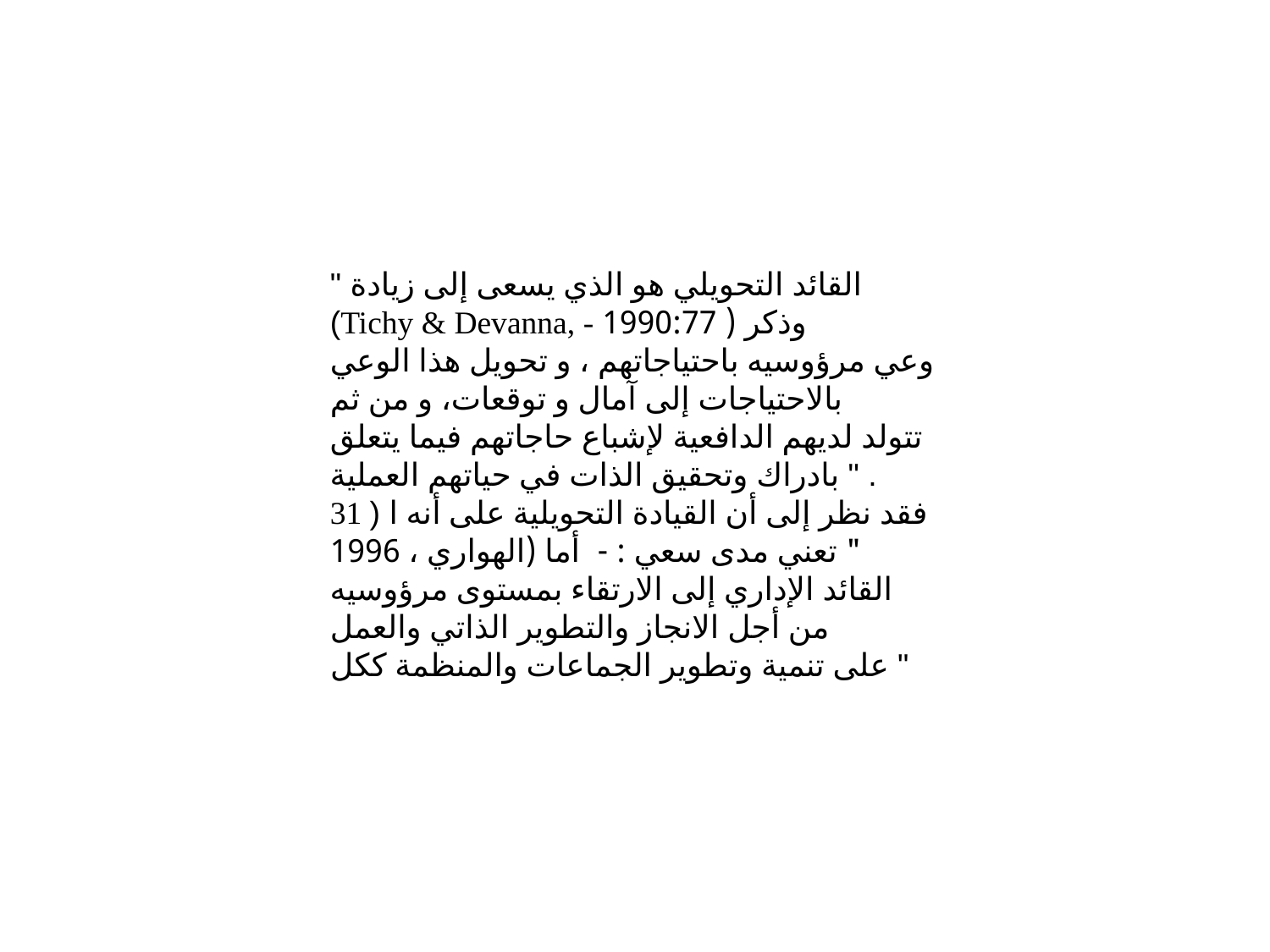

" القائد التحويلي هو الذي يسعى إلى زيادة (Tichy & Devanna, - وذكر ( 1990:77
وعي مرؤوسيه باحتياجاتهم ، و تحويل هذا الوعي بالاحتياجات إلى آمال و توقعات، و من ثم
تتولد لديهم الدافعية لإشباع حاجاتهم فيما يتعلق بادراك وتحقيق الذات في حياتهم العملية " .
31 ) فقد نظر إلى أن القيادة التحويلية على أنه ا " تعني مدى سعي : - أما (الهواري ، 1996
القائد الإداري إلى الارتقاء بمستوى مرؤوسيه من أجل الانجاز والتطوير الذاتي والعمل
على تنمية وتطوير الجماعات والمنظمة ككل "